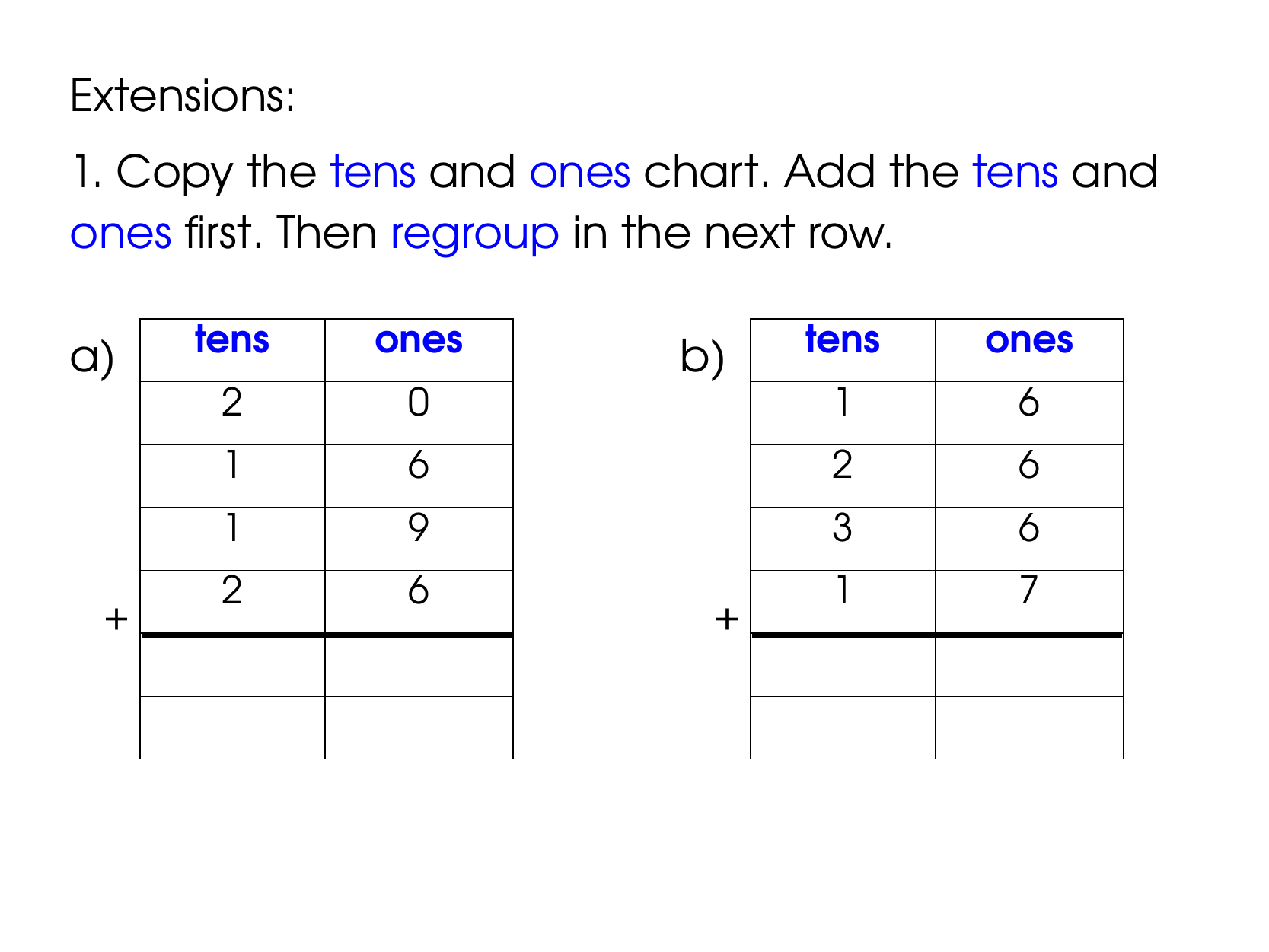

Extensions:
1. Copy the tens and ones chart. Add the tens and ones first. Then regroup in the next row.
| tens | ones |
| --- | --- |
| 2 | 0 |
| 1 | 6 |
| 1 | 9 |
| 2 | 6 |
|  |  |
|  |  |
| tens | ones |
| --- | --- |
| 1 | 6 |
| 2 | 6 |
| 3 | 6 |
| 1 | 7 |
|  |  |
|  |  |
a)
+
b)
+